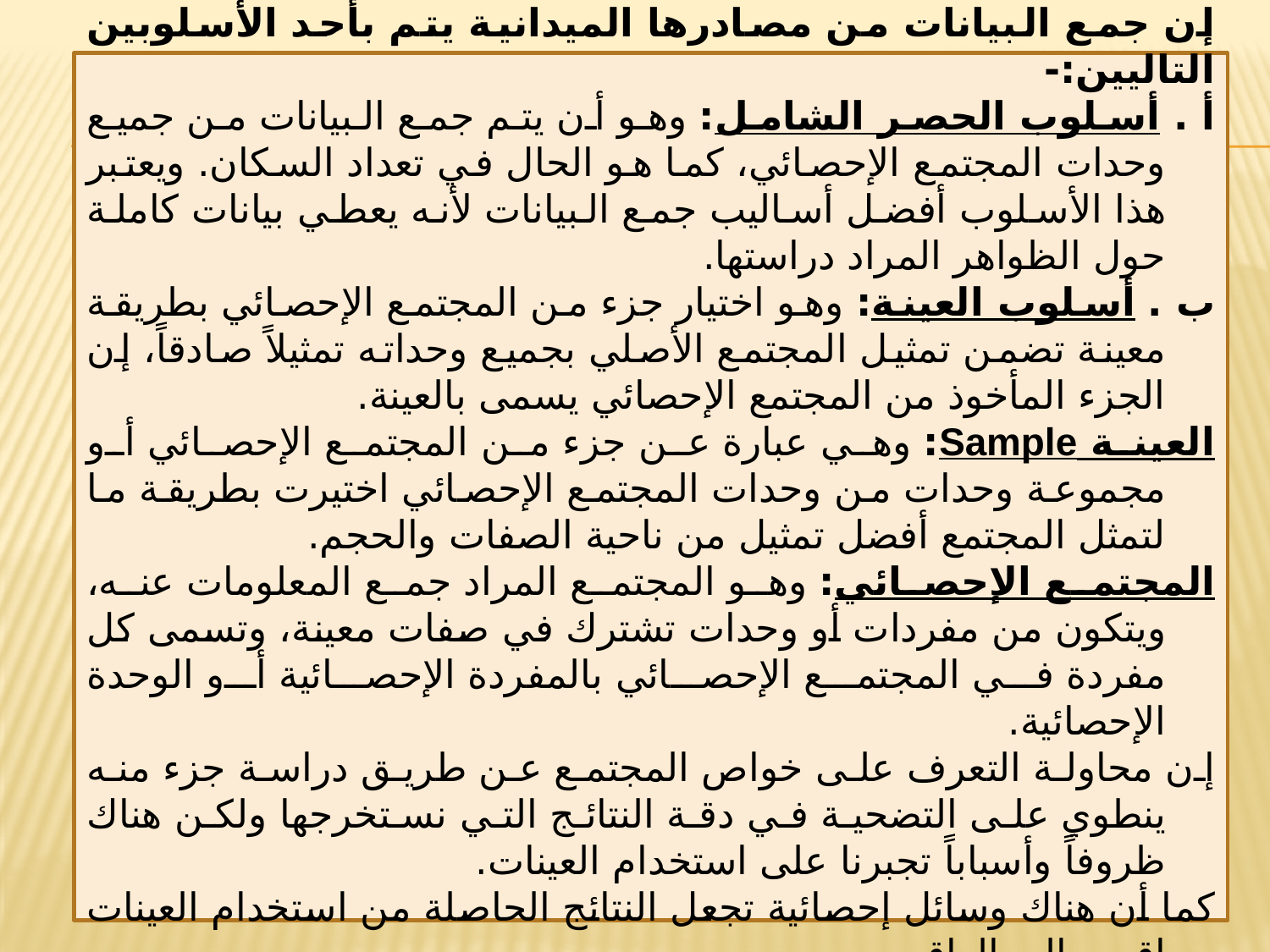

إن جمع البيانات من مصادرها الميدانية يتم بأحد الأسلوبين التاليين:-
أ . أسلوب الحصر الشامل: وهو أن يتم جمع البيانات من جميع وحدات المجتمع الإحصائي، كما هو الحال في تعداد السكان. ويعتبر هذا الأسلوب أفضل أساليب جمع البيانات لأنه يعطي بيانات كاملة حول الظواهر المراد دراستها.
ب . أسلوب العينة: وهو اختيار جزء من المجتمع الإحصائي بطريقة معينة تضمن تمثيل المجتمع الأصلي بجميع وحداته تمثيلاً صادقاً، إن الجزء المأخوذ من المجتمع الإحصائي يسمى بالعينة.
العينة Sample: وهي عبارة عن جزء من المجتمع الإحصائي أو مجموعة وحدات من وحدات المجتمع الإحصائي اختيرت بطريقة ما لتمثل المجتمع أفضل تمثيل من ناحية الصفات والحجم.
المجتمع الإحصائي: وهو المجتمع المراد جمع المعلومات عنه، ويتكون من مفردات أو وحدات تشترك في صفات معينة، وتسمى كل مفردة في المجتمع الإحصائي بالمفردة الإحصائية أو الوحدة الإحصائية.
	إن محاولة التعرف على خواص المجتمع عن طريق دراسة جزء منه ينطوي على التضحية في دقة النتائج التي نستخرجها ولكن هناك ظروفاً وأسباباً تجبرنا على استخدام العينات.
	كما أن هناك وسائل إحصائية تجعل النتائج الحاصلة من استخدام العينات اقرب إلى الواقع.